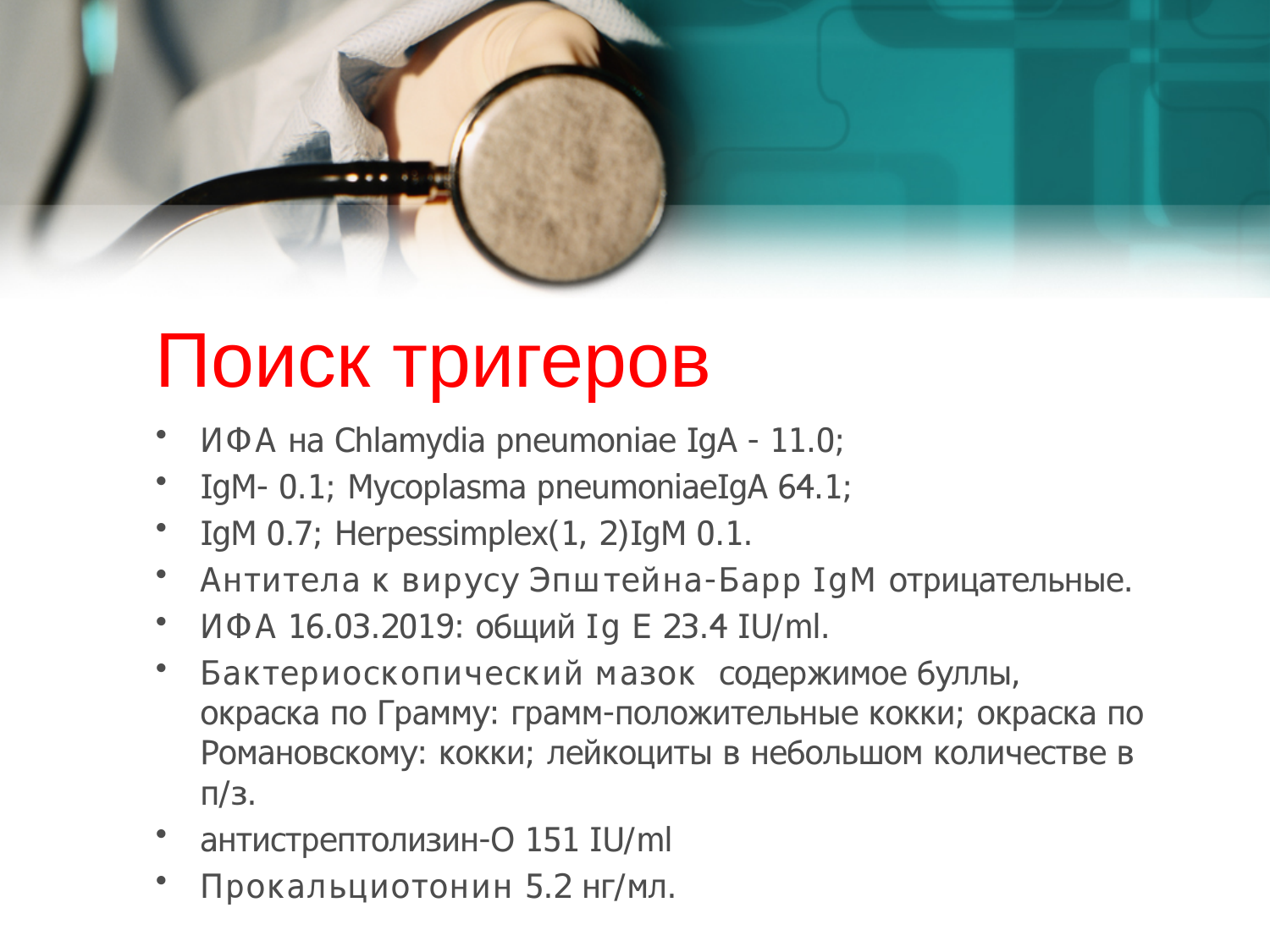

# Поиск тригеров
ИФА на Chlamydia pneumoniae IgA - 11.0;
IgM- 0.1; Mycoplasma pneumoniaeIgA 64.1;
IgM 0.7; Herpessimplex(1, 2)IgM 0.1.
Антитела к вирусу Эпштейна-Барр IgM отрицательные.
ИФА 16.03.2019: общий Ig E 23.4 IU/ml.
Бактериоскопический мазок  содержимое буллы,  окраска по Грамму: грамм-положительные кокки; окраска по Романовскому: кокки; лейкоциты в небольшом количестве в п/з.
антистрептолизин-О 151 IU/ml
Прокальциотонин 5.2 нг/мл.